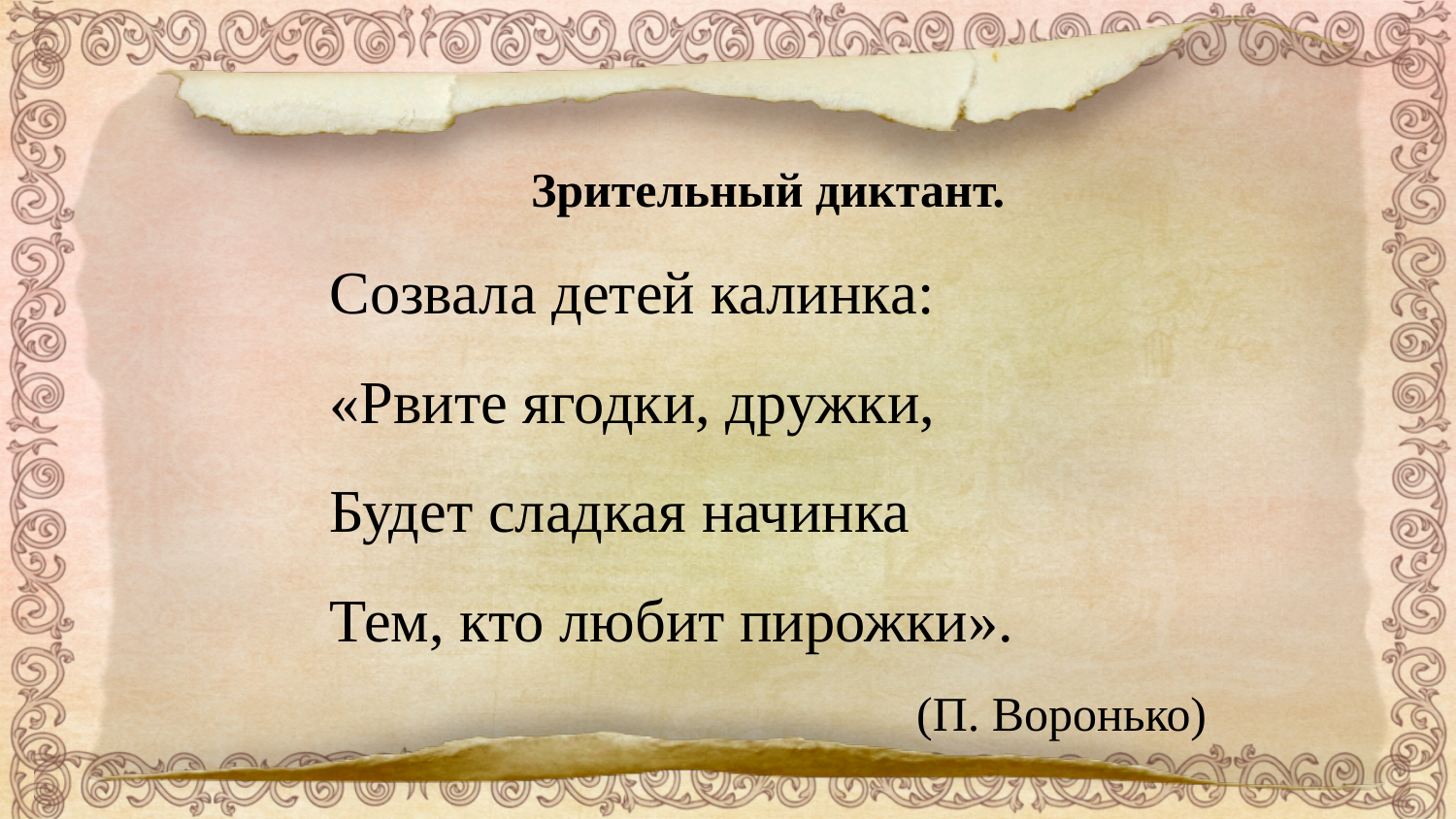

Зрительный диктант.
Созвала детей калинка:
«Рвите ягодки, дружки,
Будет сладкая начинка
Тем, кто любит пирожки».
(П. Воронько)